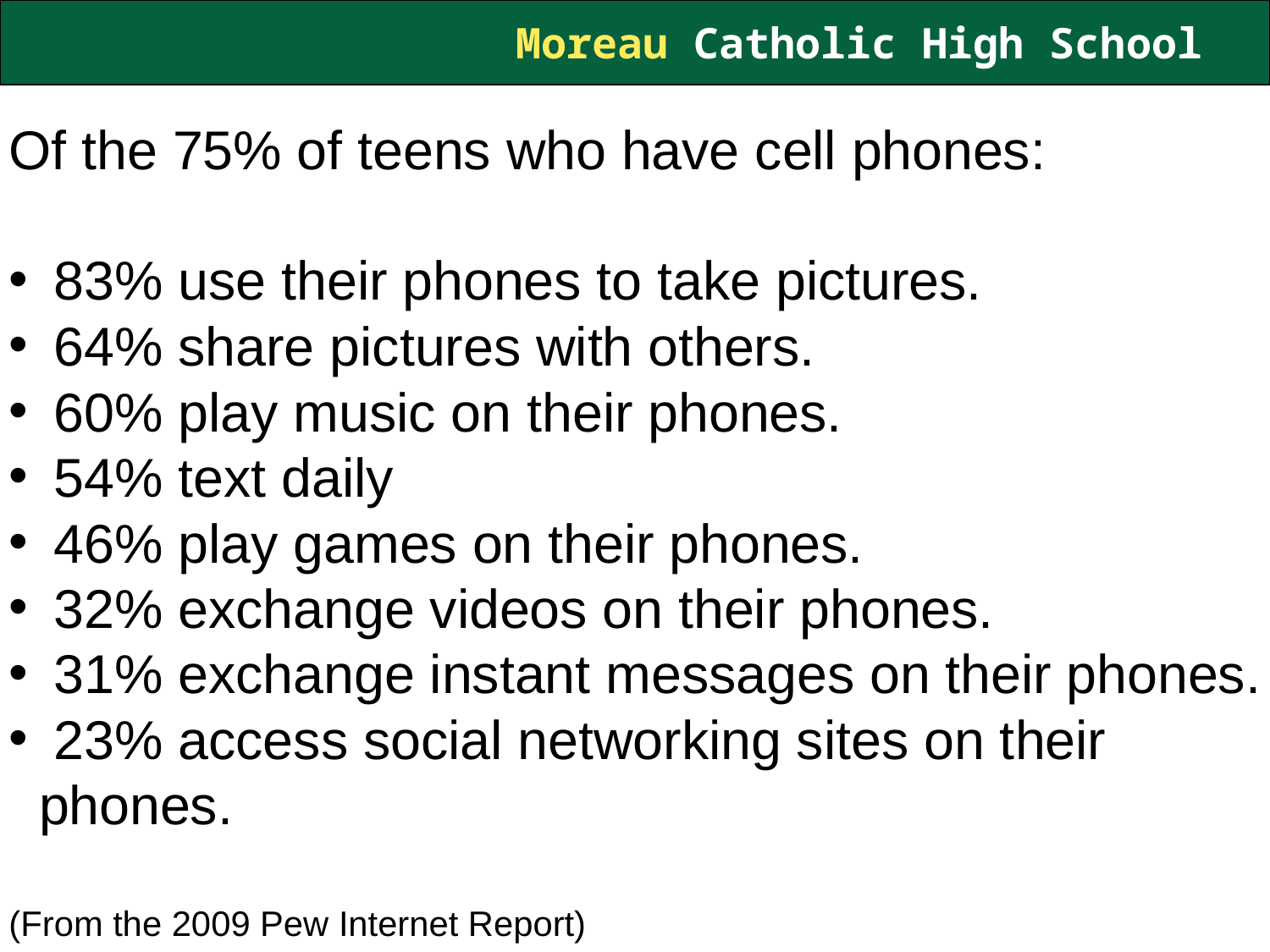

Of the 75% of teens who have cell phones:

 83% use their phones to take pictures.
 64% share pictures with others.
 60% play music on their phones.
 54% text daily
 46% play games on their phones.
 32% exchange videos on their phones.
 31% exchange instant messages on their phones.
 23% access social networking sites on their phones.

(From the 2009 Pew Internet Report)